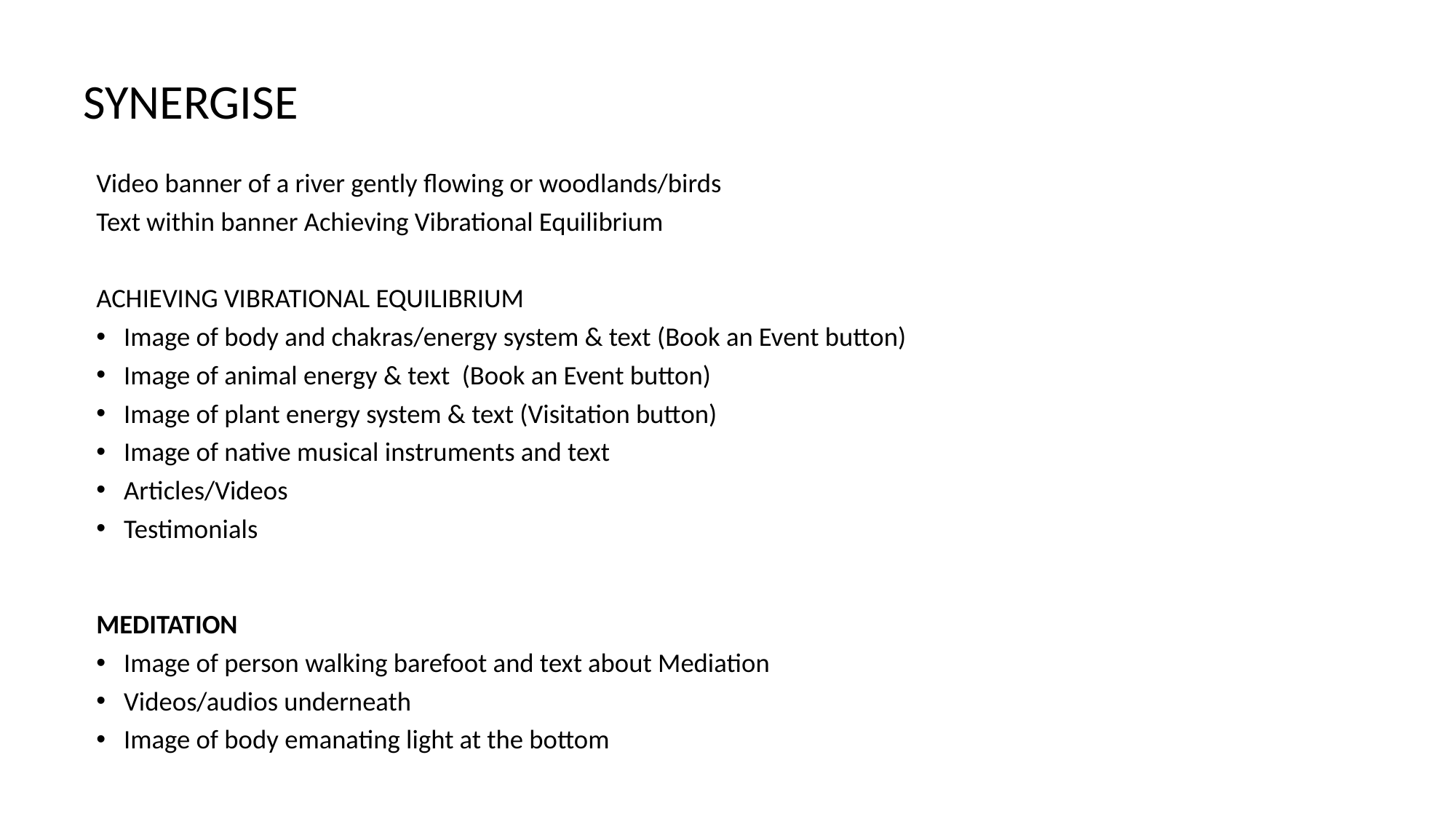

# SYNERGISE
Video banner of a river gently flowing or woodlands/birds
Text within banner Achieving Vibrational Equilibrium

ACHIEVING VIBRATIONAL EQUILIBRIUM
Image of body and chakras/energy system & text (Book an Event button)
Image of animal energy & text  (Book an Event button)
Image of plant energy system & text (Visitation button)
Image of native musical instruments and text
Articles/Videos
Testimonials
MEDITATION
Image of person walking barefoot and text about Mediation
Videos/audios underneath
Image of body emanating light at the bottom